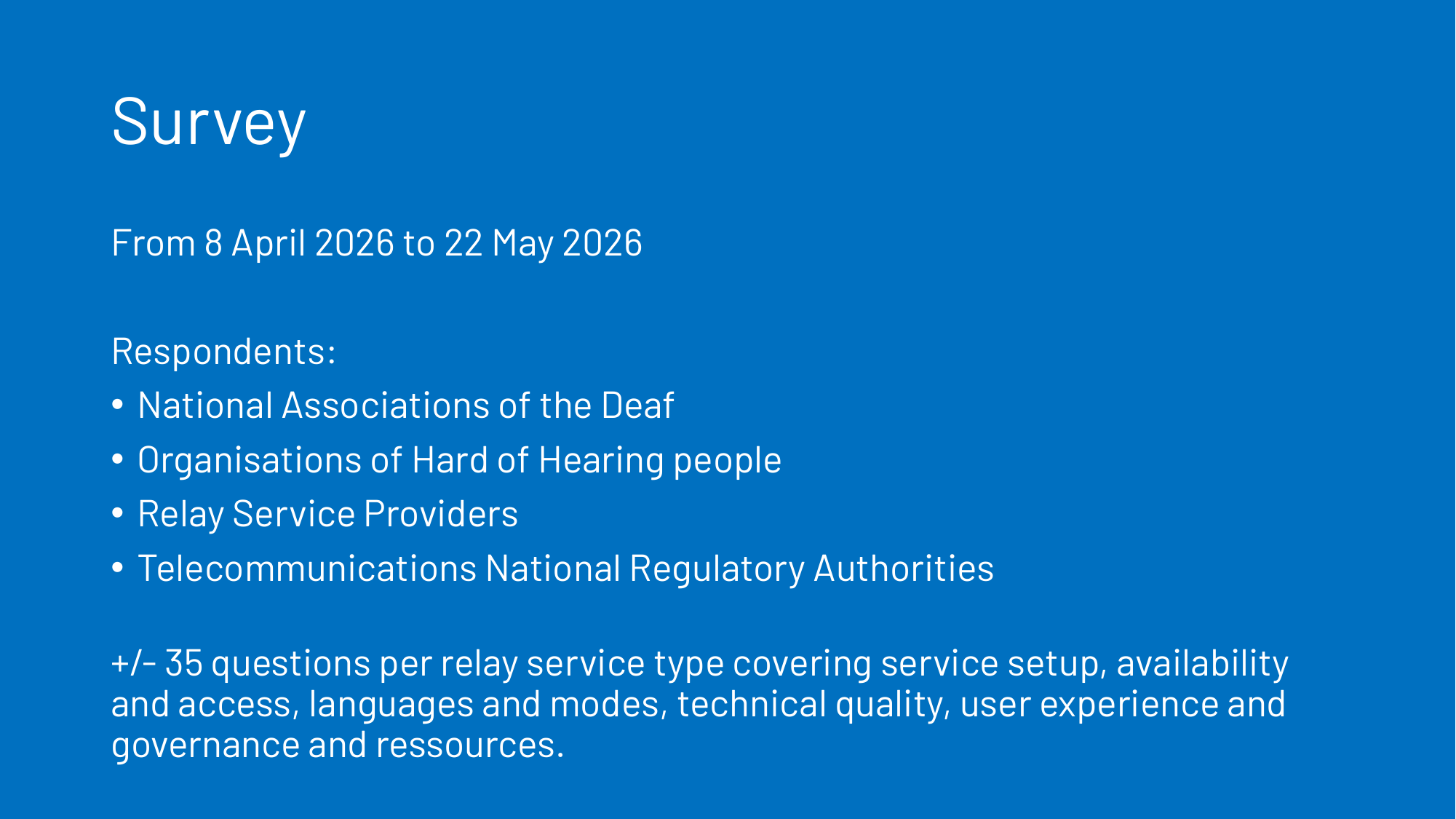

# Survey
From 8 April 2026 to 22 May 2026

Respondents:
National Associations of the Deaf​
Organisations of Hard of Hearing people​
Relay Service Providers​
Telecommunications National Regulatory Authorities
+/- 35 questions per relay service type covering service setup, availability and access, languages and modes, technical quality, user experience and governance and ressources.